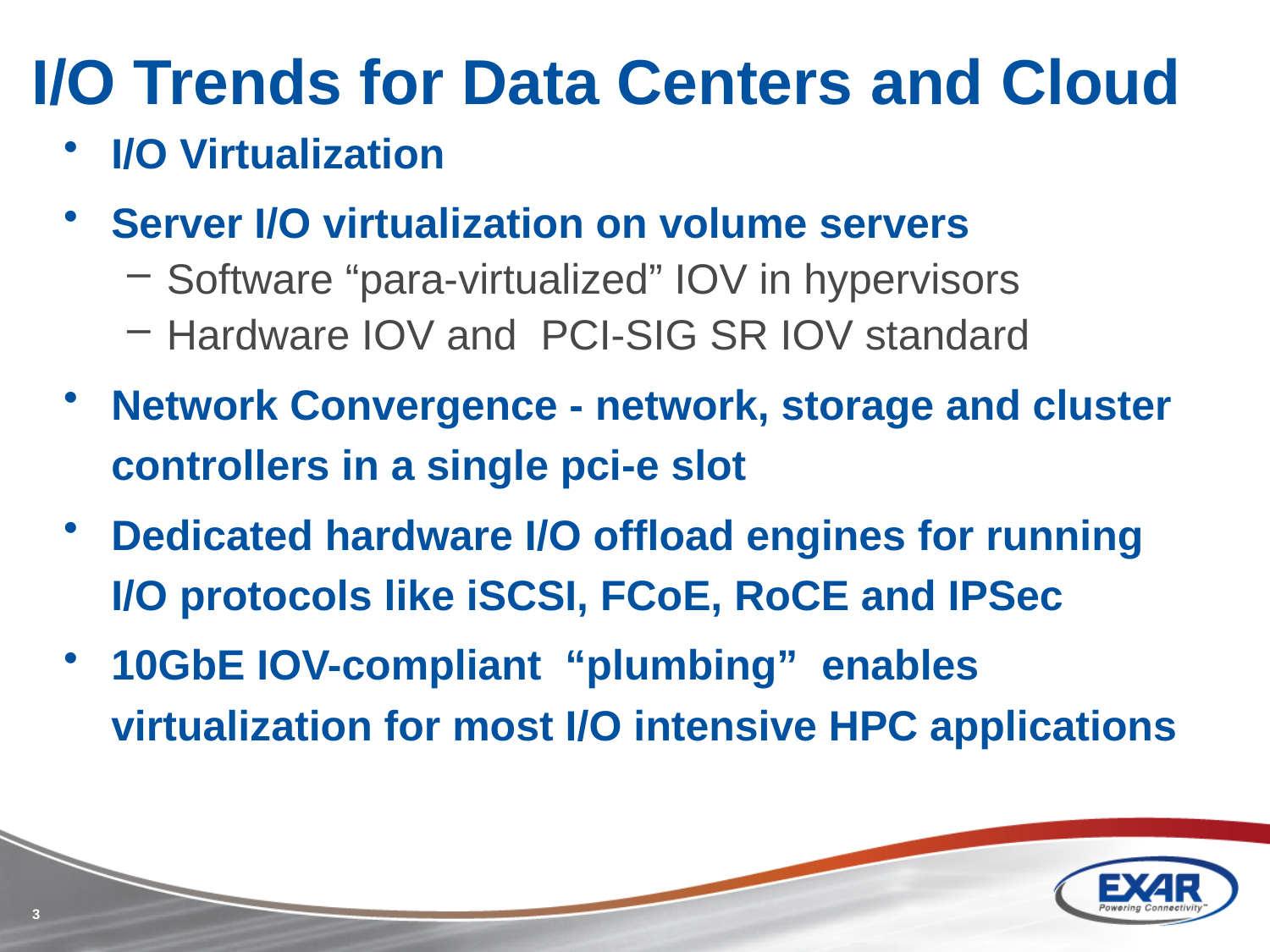

# I/O Trends for Data Centers and Cloud
I/O Virtualization
Server I/O virtualization on volume servers
Software “para-virtualized” IOV in hypervisors
Hardware IOV and  PCI-SIG SR IOV standard
Network Convergence - network, storage and cluster controllers in a single pci-e slot
Dedicated hardware I/O offload engines for running I/O protocols like iSCSI, FCoE, RoCE and IPSec
10GbE IOV-compliant  “plumbing”  enables virtualization for most I/O intensive HPC applications